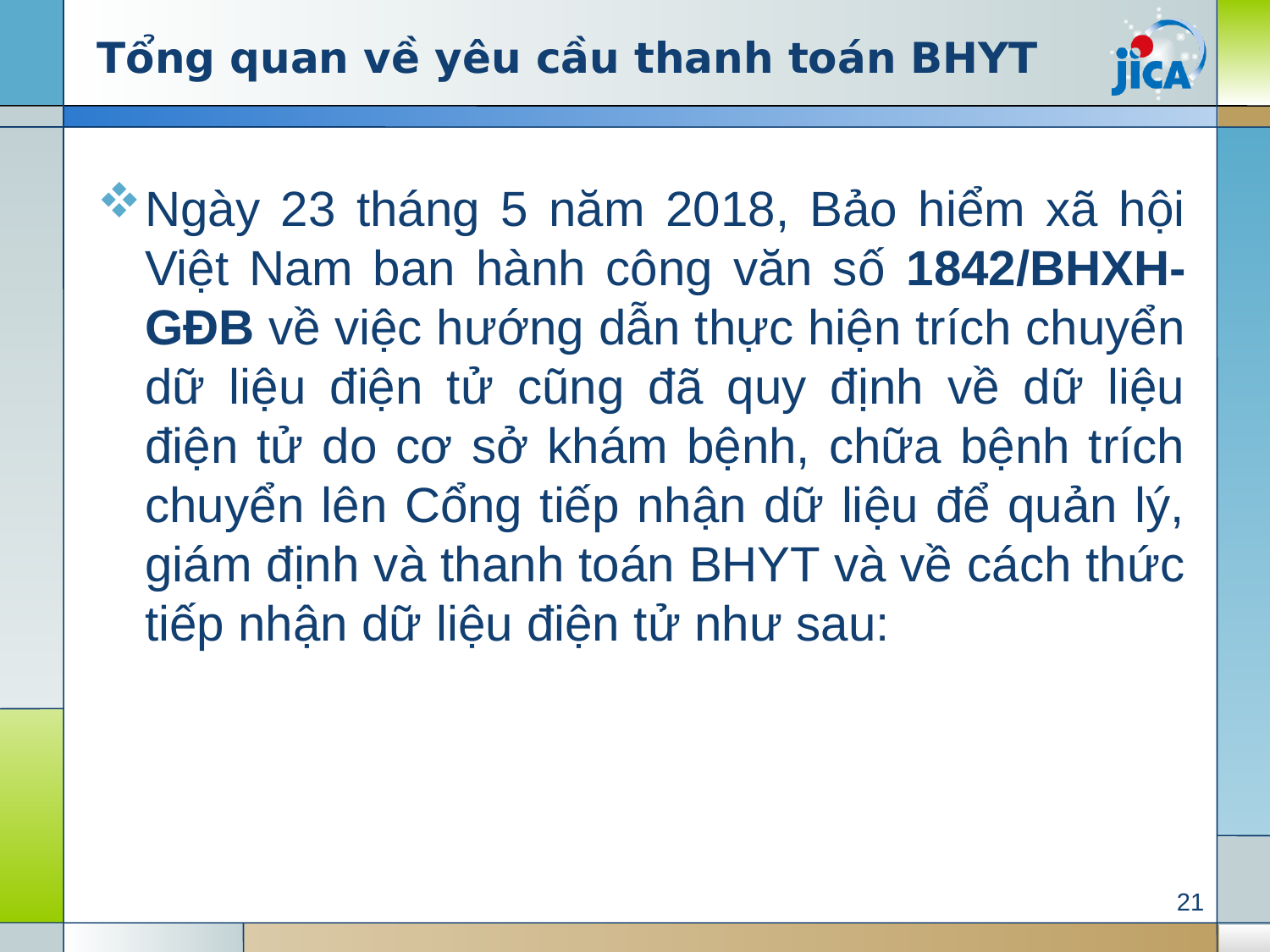

Tổng quan về yêu cầu thanh toán BHYT
#
Ngày 23 tháng 5 năm 2018, Bảo hiểm xã hội Việt Nam ban hành công văn số 1842/BHXH-GĐB về việc hướng dẫn thực hiện trích chuyển dữ liệu điện tử cũng đã quy định về dữ liệu điện tử do cơ sở khám bệnh, chữa bệnh trích chuyển lên Cổng tiếp nhận dữ liệu để quản lý, giám định và thanh toán BHYT và về cách thức tiếp nhận dữ liệu điện tử như sau:
21